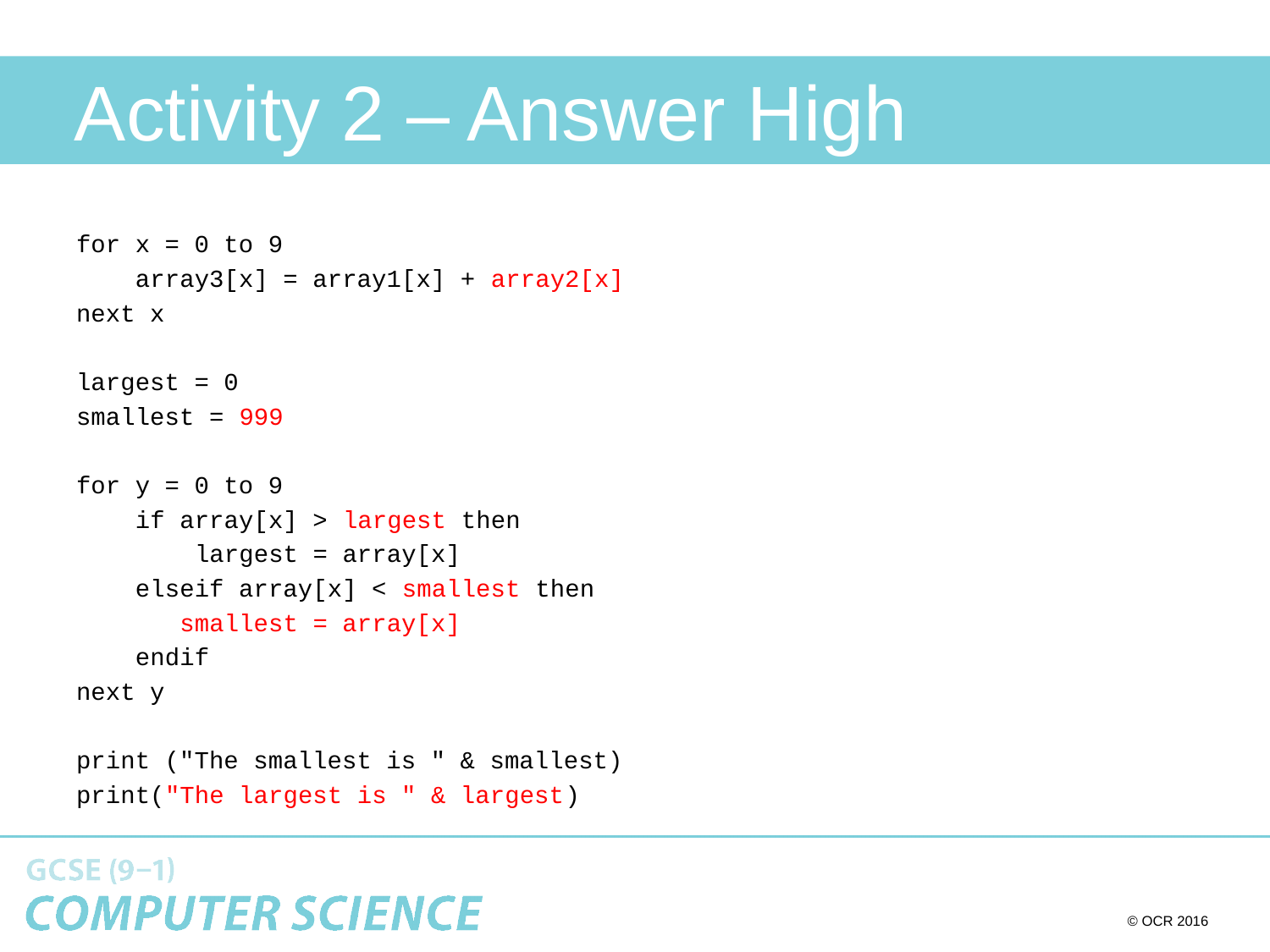

# Activity 2 – Answer High
for x = 0 to 9
    array3[x] = array1[x] + array2[x]
next x

largest = 0
smallest = 999

for y = 0 to 9
    if array[x] > largest then
        largest = array[x]
    elseif array[x] < smallest then
       smallest = array[x]
    endif
next y

print ("The smallest is " & smallest)
print("The largest is " & largest)